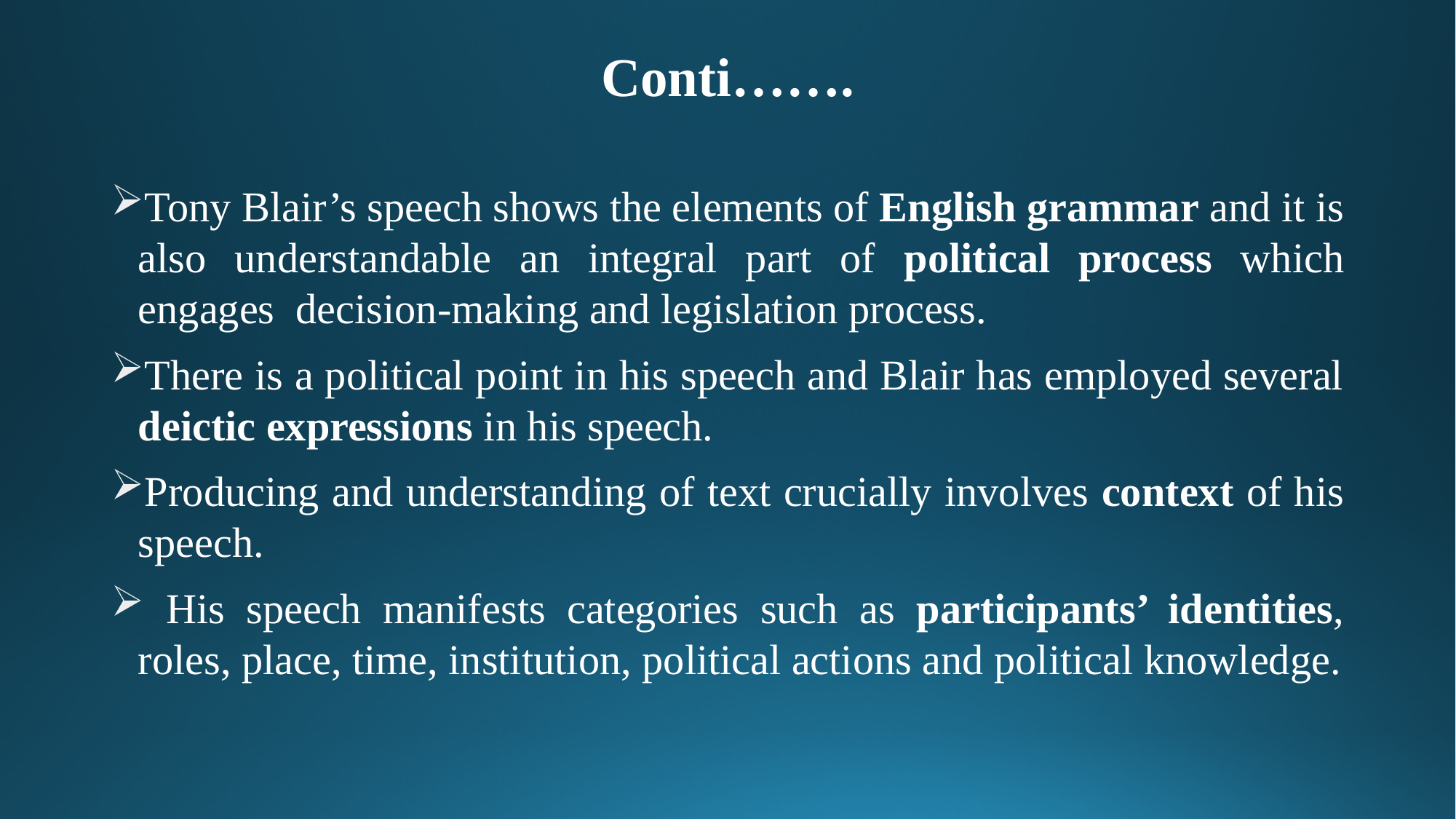

# Conti…….
Tony Blair’s speech shows the elements of English grammar and it is also understandable an integral part of political process which engages  decision-making and legislation process.
There is a political point in his speech and Blair has employed several deictic expressions in his speech.
Producing and understanding of text crucially involves context of his speech.
 His speech manifests categories such as participants’ identities, roles, place, time, institution, political actions and political knowledge.